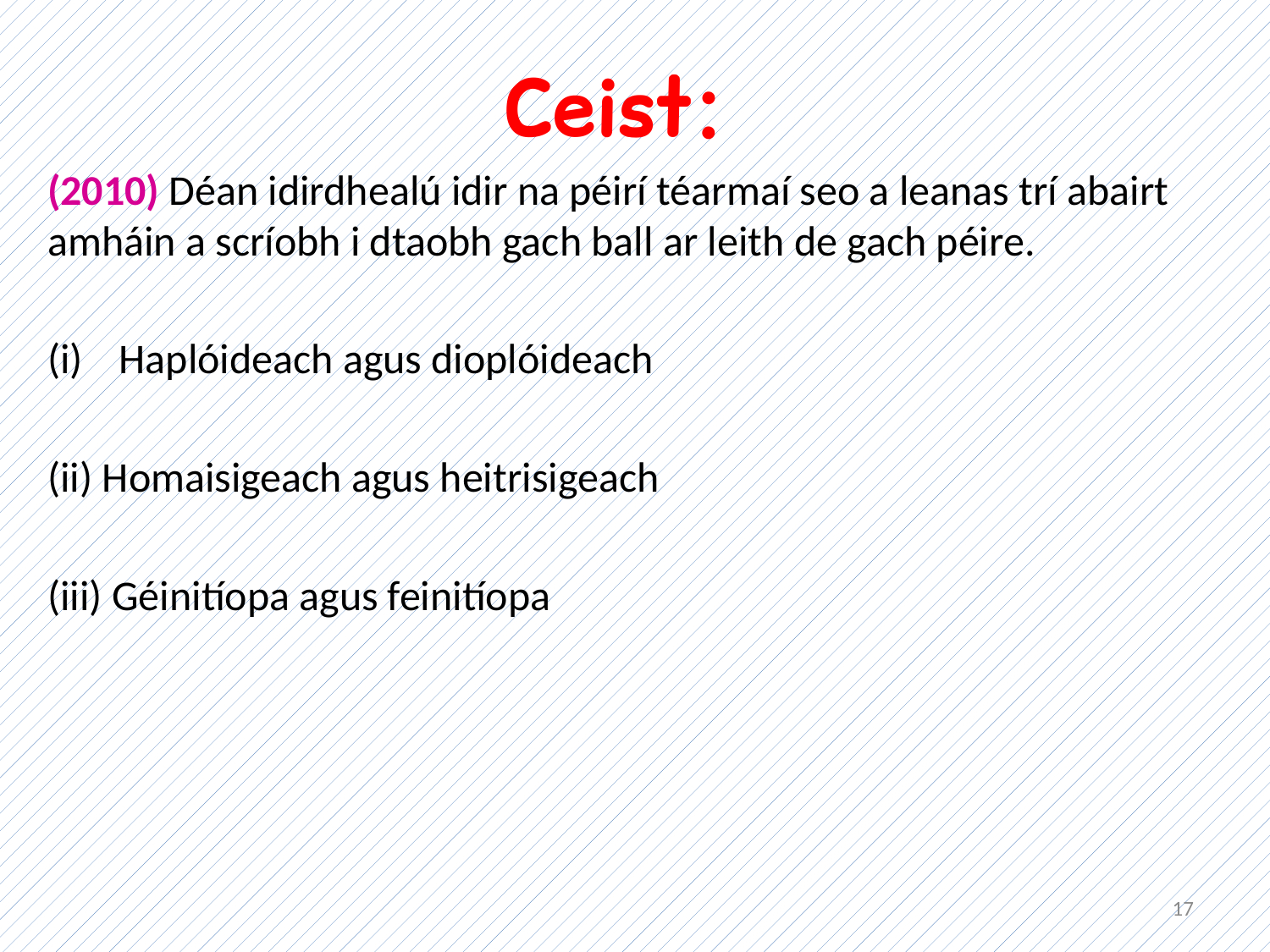

# Ceist:
(2010) Déan idirdhealú idir na péirí téarmaí seo a leanas trí abairt amháin a scríobh i dtaobh gach ball ar leith de gach péire.

Haplóideach agus dioplóideach

(ii) Homaisigeach agus heitrisigeach

(iii) Géinitíopa agus feinitíopa

17